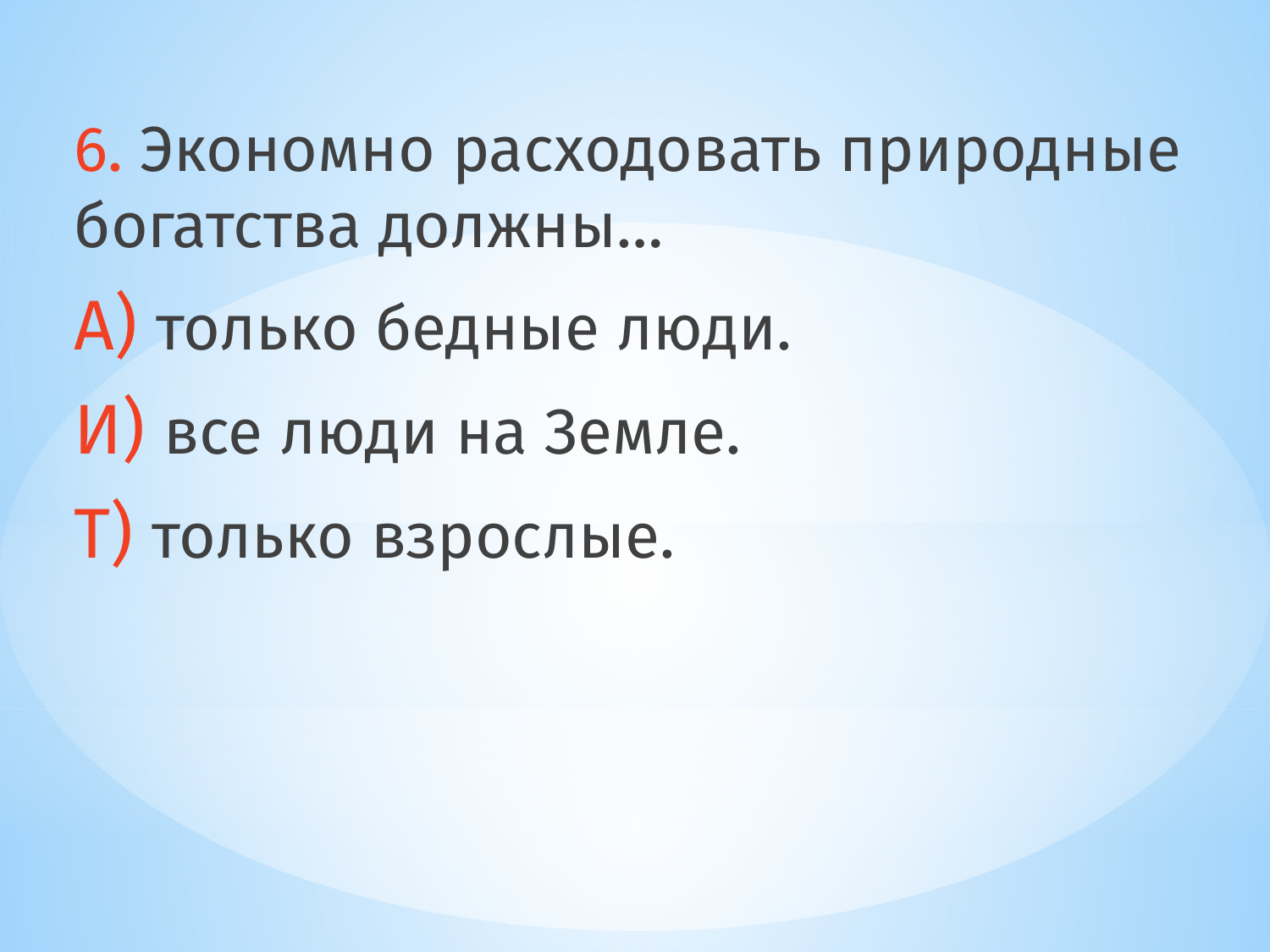

6. Экономно расходовать природные богатства должны…
А) только бедные люди.
И) все люди на Земле.
Т) только взрослые.
#